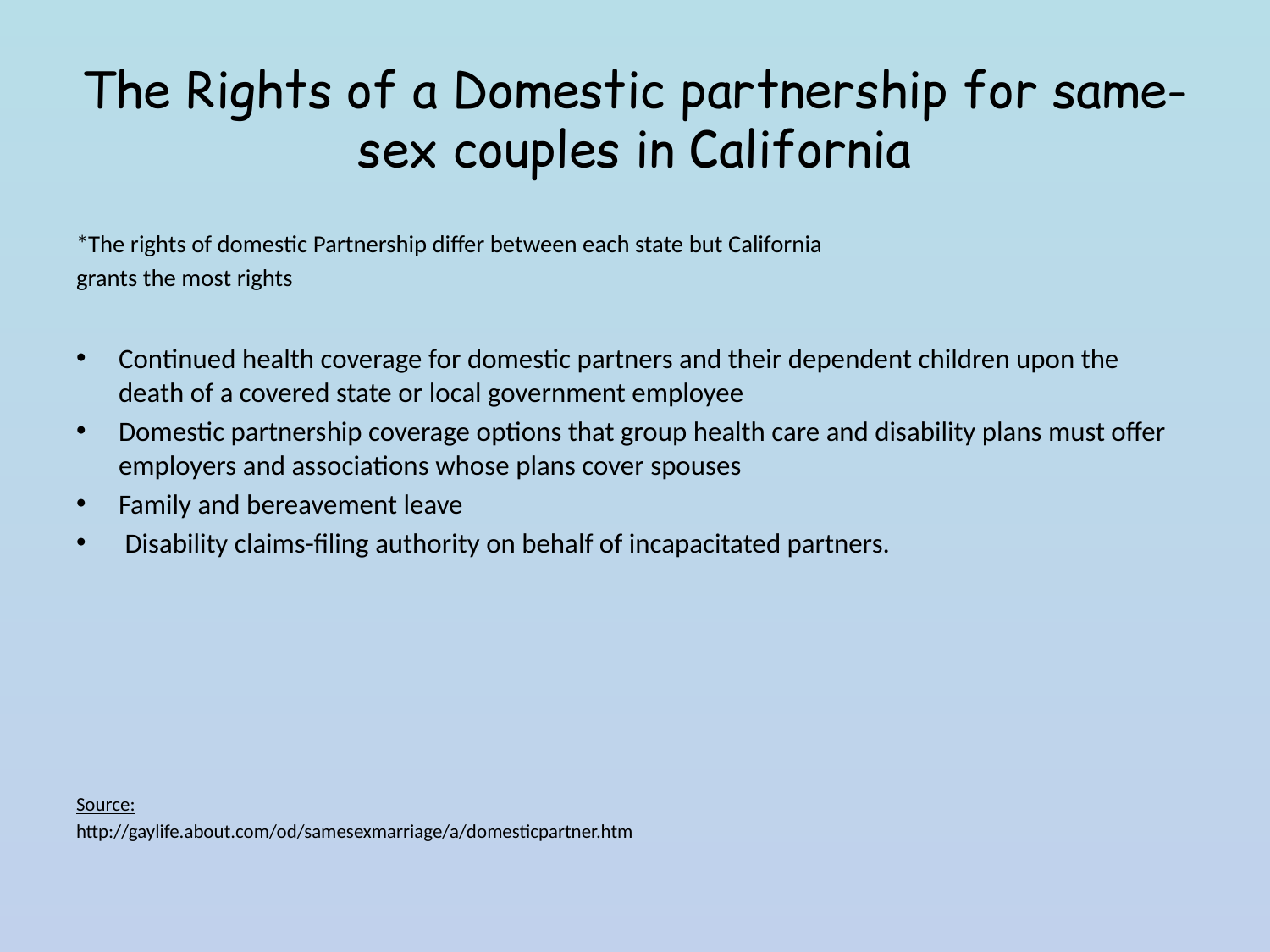

# The Rights of a Domestic partnership for same-sex couples in California
*The rights of domestic Partnership differ between each state but California
grants the most rights

Continued health coverage for domestic partners and their dependent children upon the death of a covered state or local government employee
Domestic partnership coverage options that group health care and disability plans must offer employers and associations whose plans cover spouses
Family and bereavement leave
 Disability claims-filing authority on behalf of incapacitated partners.

Source:
http://gaylife.about.com/od/samesexmarriage/a/domesticpartner.htm